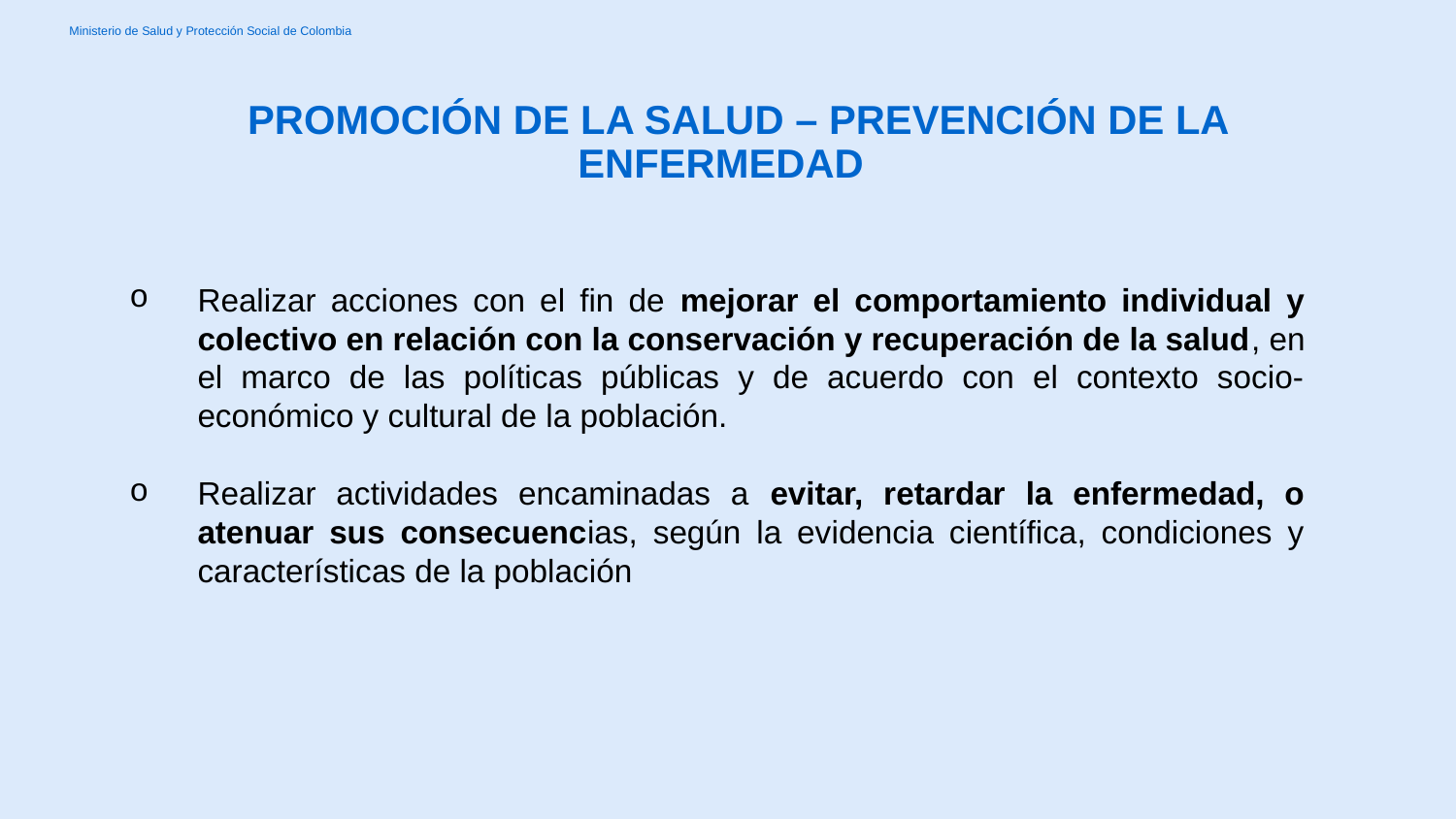

PROMOCIÓN DE LA SALUD – PREVENCIÓN DE LA ENFERMEDAD
Realizar acciones con el fin de mejorar el comportamiento individual y colectivo en relación con la conservación y recuperación de la salud, en el marco de las políticas públicas y de acuerdo con el contexto socio-económico y cultural de la población.

Realizar actividades encaminadas a evitar, retardar la enfermedad, o atenuar sus consecuencias, según la evidencia científica, condiciones y características de la población